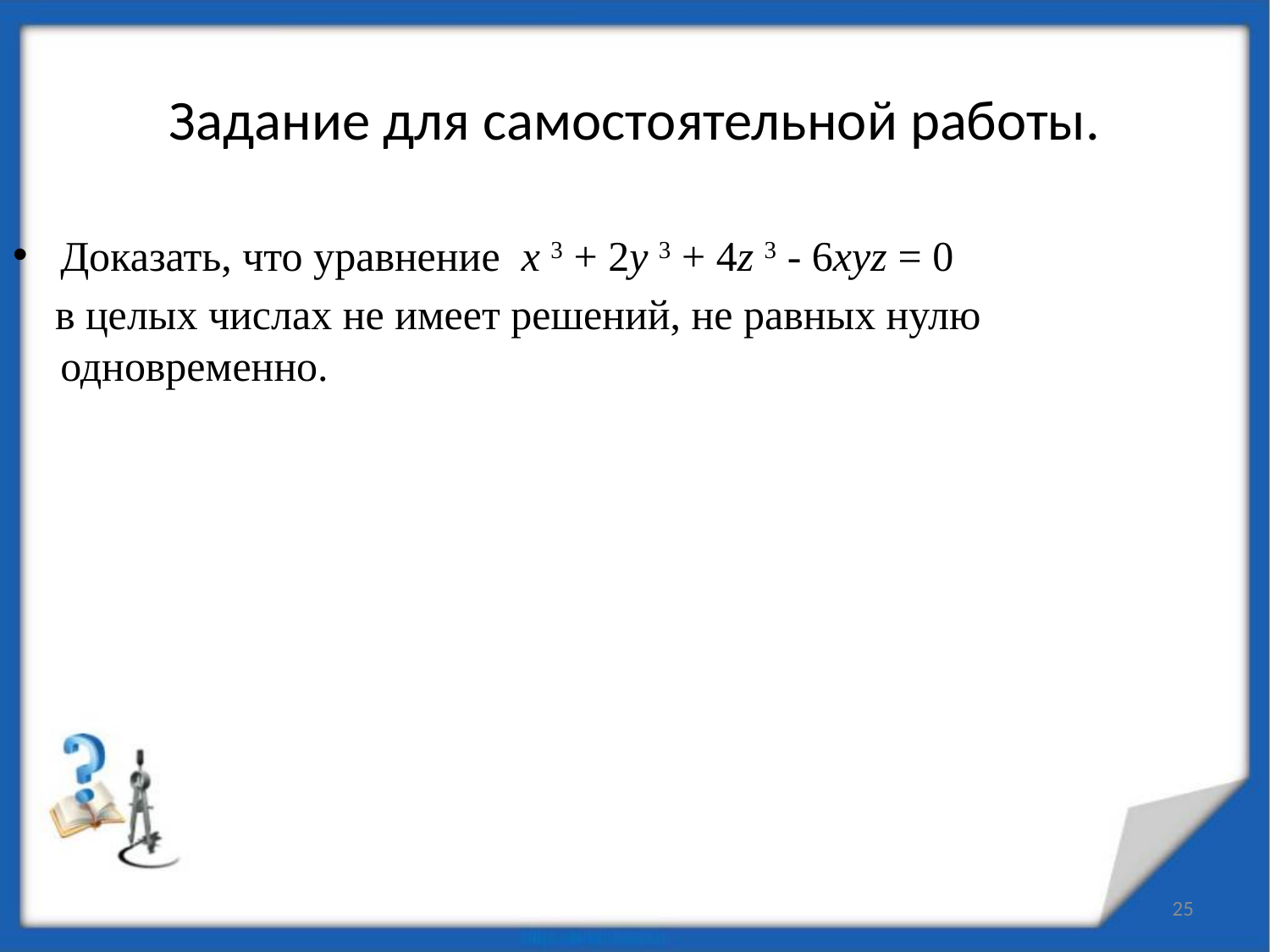

# Задание для самостоятельной работы.
Доказать, что уравнение  x 3 + 2y 3 + 4z 3 - 6xyz = 0
    в целых числах не имеет решений, не равных нулю одновременно.

25